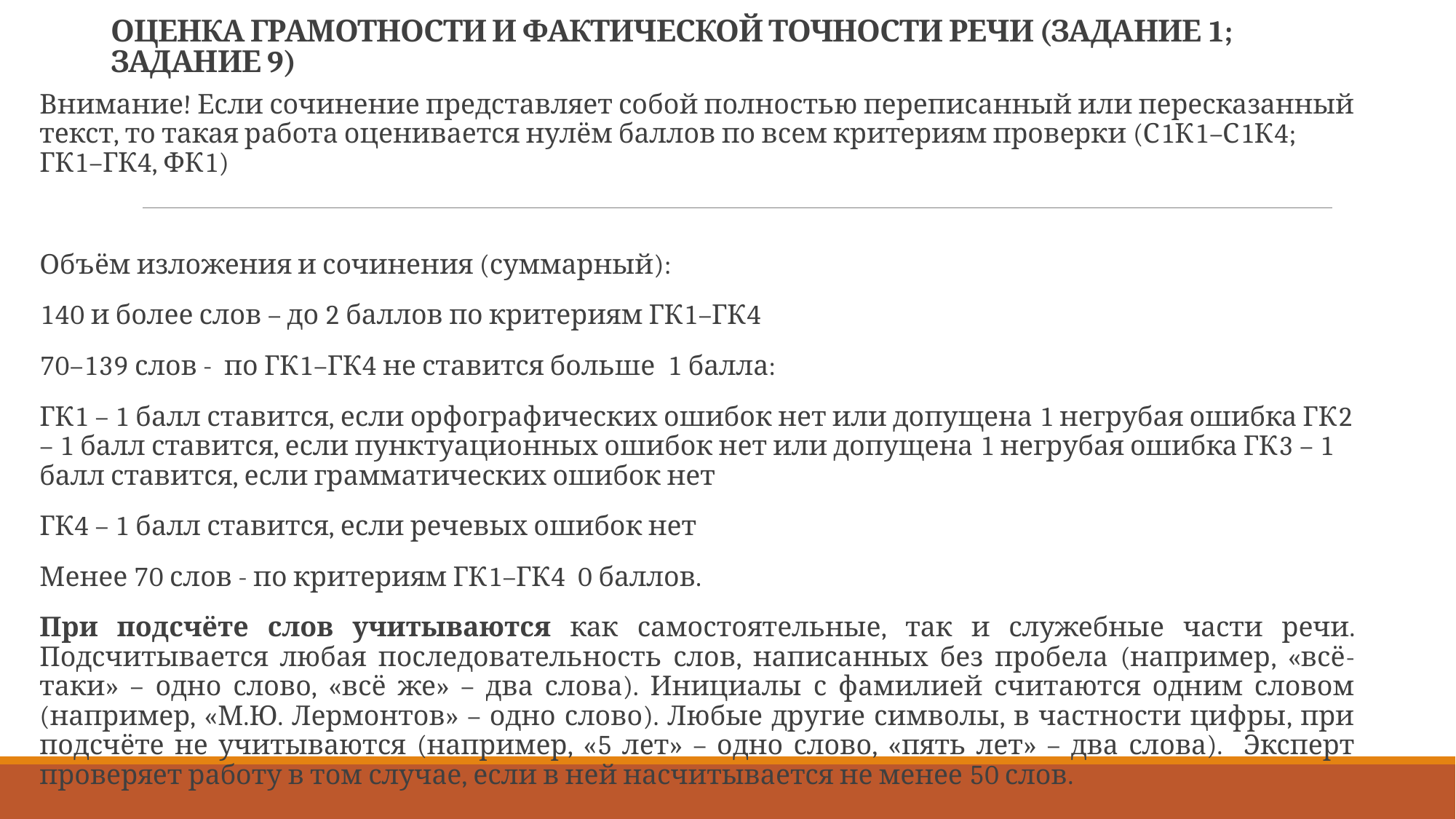

# ОЦЕНКА ГРАМОТНОСТИ И ФАКТИЧЕСКОЙ ТОЧНОСТИ РЕЧИ (ЗАДАНИЕ 1; ЗАДАНИЕ 9)
Внимание! Если сочинение представляет собой полностью переписанный или пересказанный текст, то такая работа оценивается нулём баллов по всем критериям проверки (С1К1–С1К4; ГК1–ГК4, ФК1)

Объём изложения и сочинения (суммарный):
140 и более слов – до 2 баллов по критериям ГК1–ГК4
70–139 слов -  по ГК1–ГК4 не ставится больше  1 балла:
ГК1 – 1 балл ставится, если орфографических ошибок нет или допущена 1 негрубая ошибка ГК2 – 1 балл ставится, если пунктуационных ошибок нет или допущена 1 негрубая ошибка ГК3 – 1 балл ставится, если грамматических ошибок нет
ГК4 – 1 балл ставится, если речевых ошибок нет
Менее 70 слов - по критериям ГК1–ГК4  0 баллов.
При подсчёте слов учитываются как самостоятельные, так и служебные части речи. Подсчитывается любая последовательность слов, написанных без пробела (например, «всё-таки» – одно слово, «всё же» – два слова). Инициалы с фамилией считаются одним словом (например, «М.Ю. Лермонтов» – одно слово). Любые другие символы, в частности цифры, при подсчёте не учитываются (например, «5 лет» – одно слово, «пять лет» – два слова).  Эксперт проверяет работу в том случае, если в ней насчитывается не менее 50 слов.